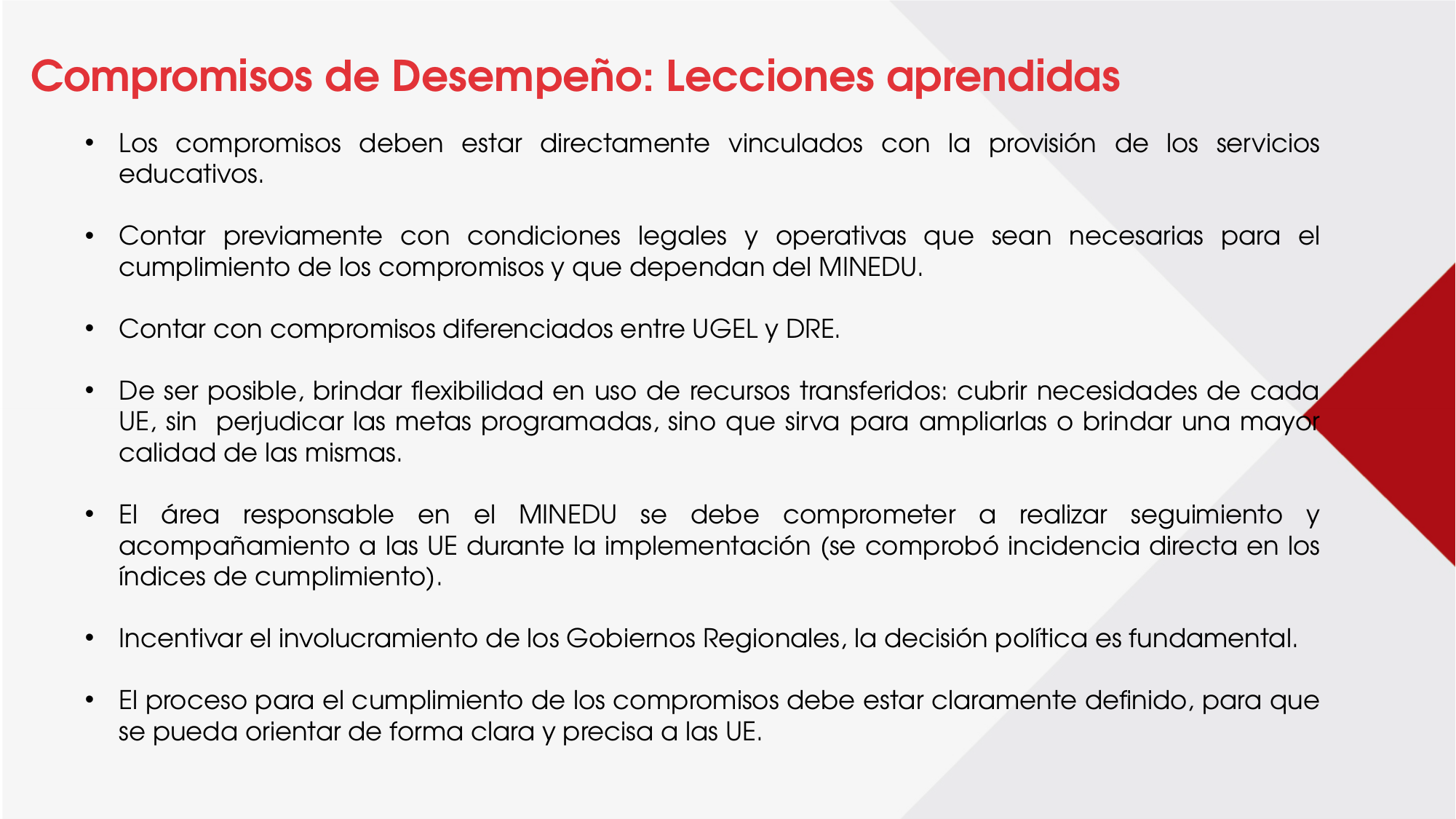

Compromisos de Desempeño: Lecciones aprendidas
Los compromisos deben estar directamente vinculados con la provisión de los servicios educativos.

Contar previamente con condiciones legales y operativas que sean necesarias para el cumplimiento de los compromisos y que dependan del MINEDU.

Contar con compromisos diferenciados entre UGEL y DRE.

De ser posible, brindar flexibilidad en uso de recursos transferidos: cubrir necesidades de cada UE, sin  perjudicar las metas programadas, sino que sirva para ampliarlas o brindar una mayor calidad de las mismas.

El área responsable en el MINEDU se debe comprometer a realizar seguimiento y acompañamiento a las UE durante la implementación (se comprobó incidencia directa en los índices de cumplimiento).

Incentivar el involucramiento de los Gobiernos Regionales, la decisión política es fundamental.

El proceso para el cumplimiento de los compromisos debe estar claramente definido, para que se pueda orientar de forma clara y precisa a las UE.